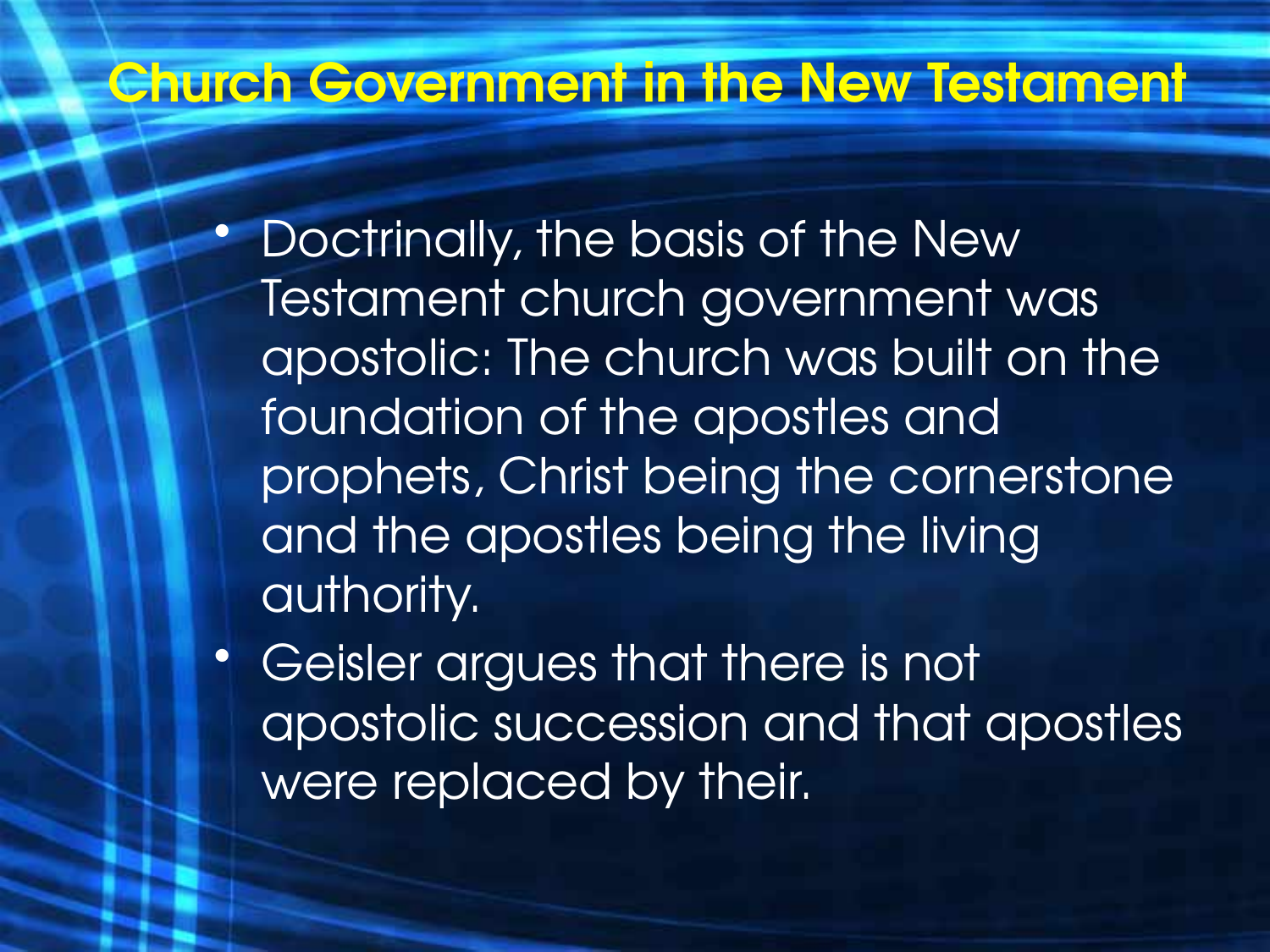

# Church Government in the New Testament
Doctrinally, the basis of the New Testament church government was apostolic: The church was built on the foundation of the apostles and prophets, Christ being the cornerstone and the apostles being the living authority.
Geisler argues that there is not apostolic succession and that apostles were replaced by their.